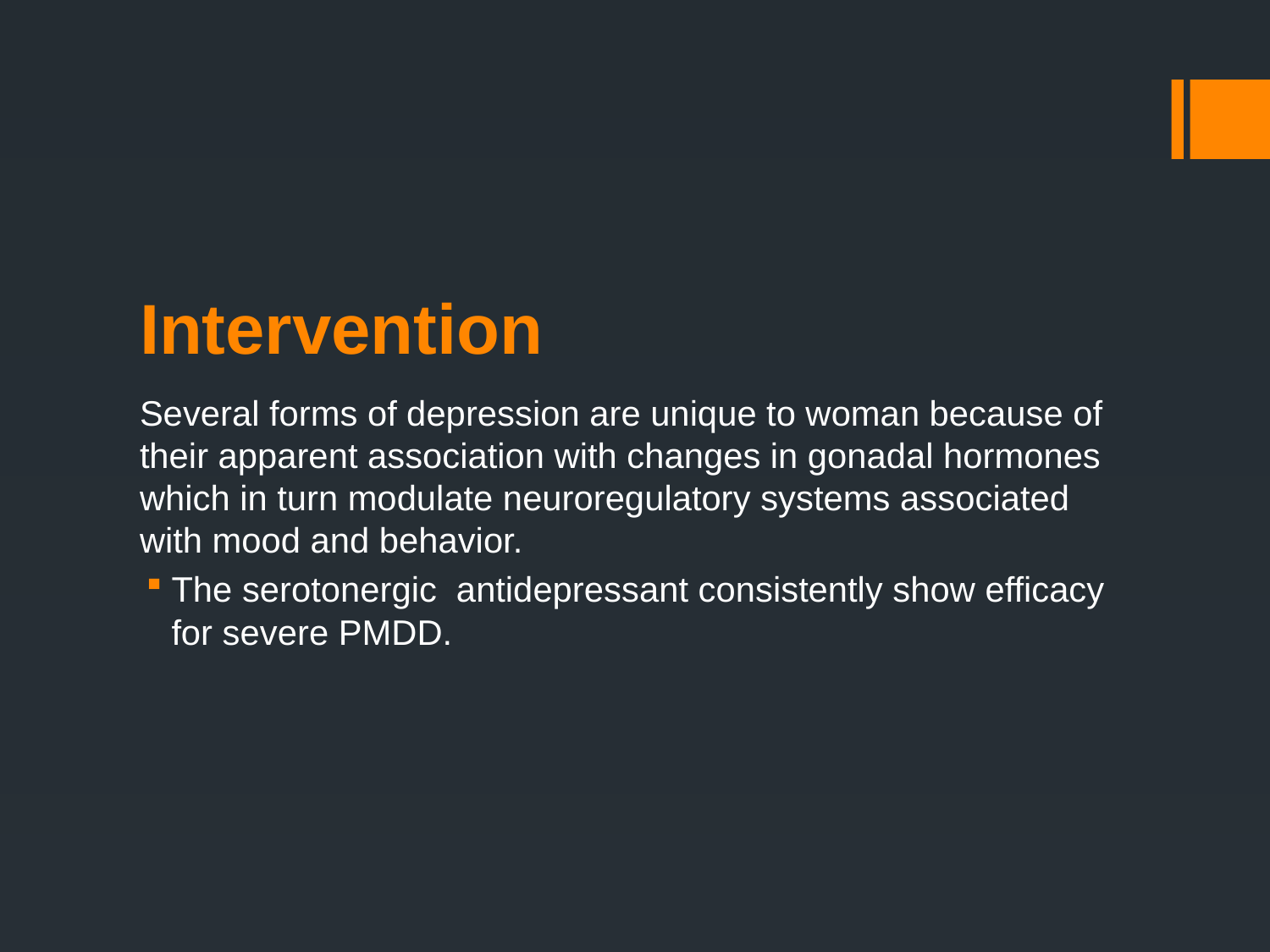

# Intervention
Several forms of depression are unique to woman because of their apparent association with changes in gonadal hormones which in turn modulate neuroregulatory systems associated with mood and behavior.
The serotonergic  antidepressant consistently show efficacy for severe PMDD.